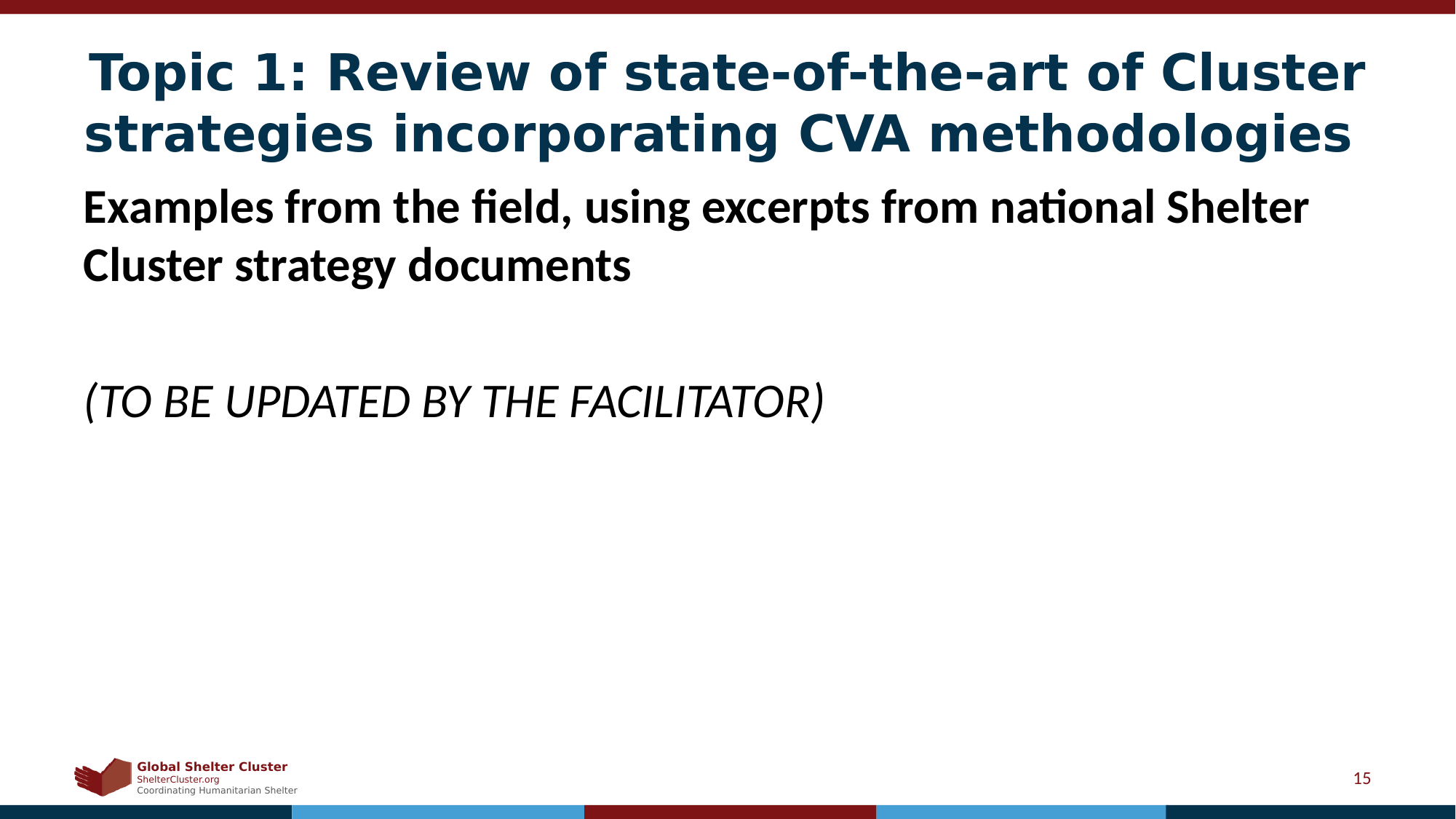

# Topic 1: Review of state-of-the-art of Cluster strategies incorporating CVA methodologies
Examples from the field, using excerpts from national Shelter Cluster strategy documents

(TO BE UPDATED BY THE FACILITATOR)

15